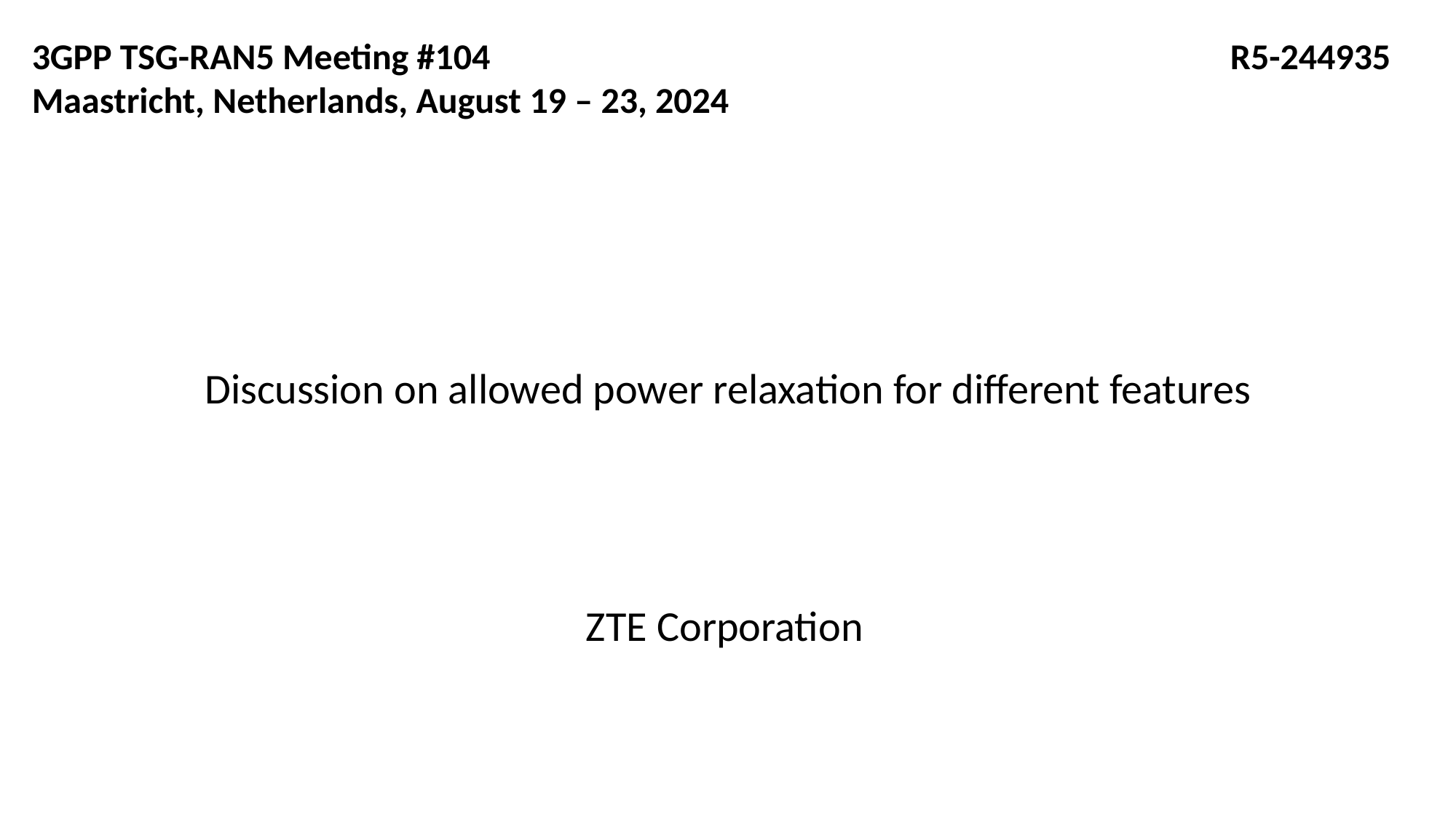

3GPP TSG-RAN5 Meeting #104    						             R5-244935 Maastricht, Netherlands, August 19 – 23, 2024
# Discussion on allowed power relaxation for different features
ZTE Corporation